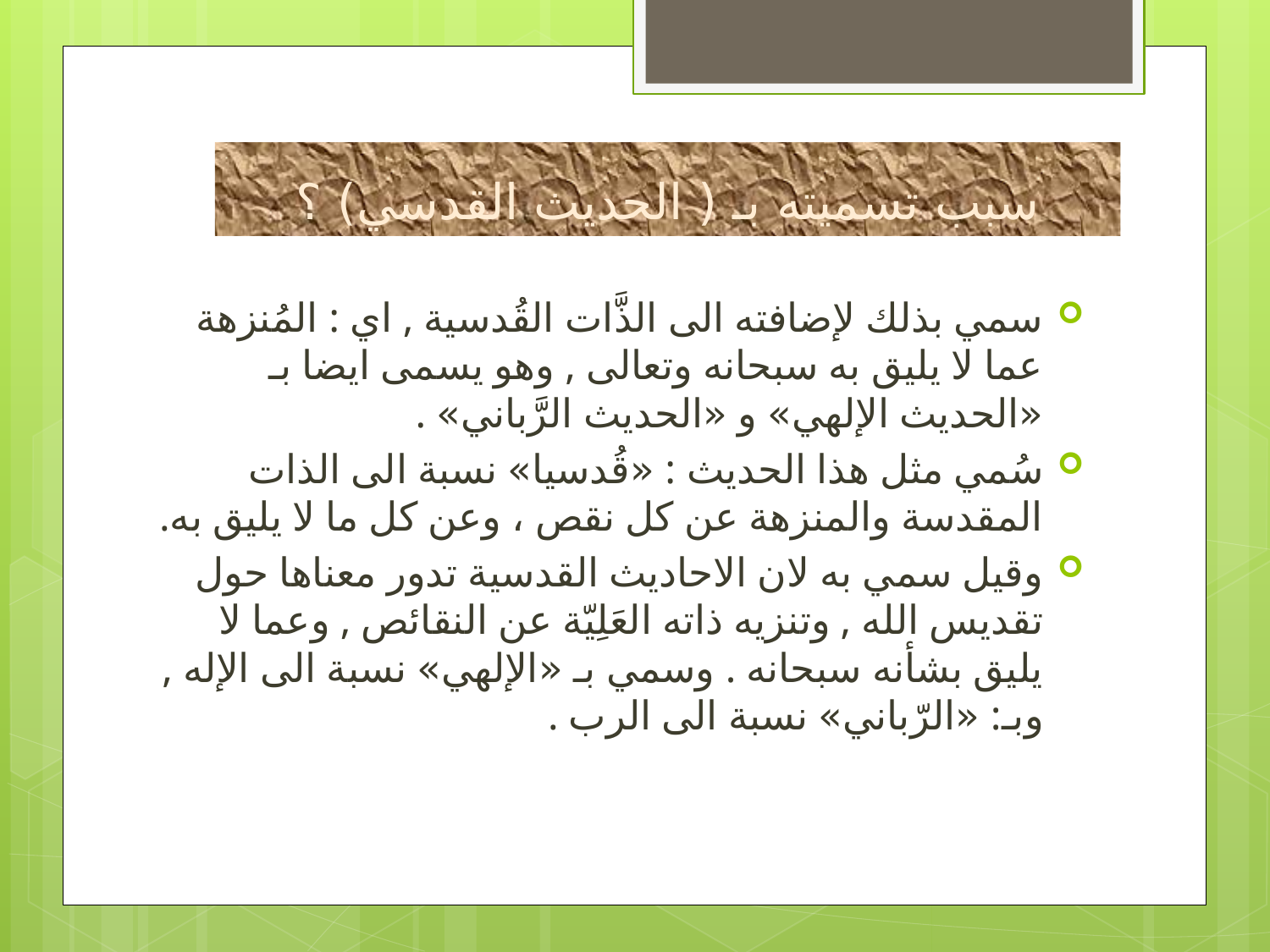

# سبب تسميته بـ ( الحديث القدسي) ؟
سمي بذلك لإضافته الى الذَّات القُدسية , اي : المُنزهة عما لا يليق به سبحانه وتعالى , وهو يسمى ايضا بـ «الحديث الإلهي» و «الحديث الرَّباني» .
سُمي مثل هذا الحديث : «قُدسيا» نسبة الى الذات المقدسة والمنزهة عن كل نقص ، وعن كل ما لا يليق به.
وقيل سمي به لان الاحاديث القدسية تدور معناها حول تقديس الله , وتنزيه ذاته العَلِيّة عن النقائص , وعما لا يليق بشأنه سبحانه . وسمي بـ «الإلهي» نسبة الى الإله , وبـ: «الرّباني» نسبة الى الرب .